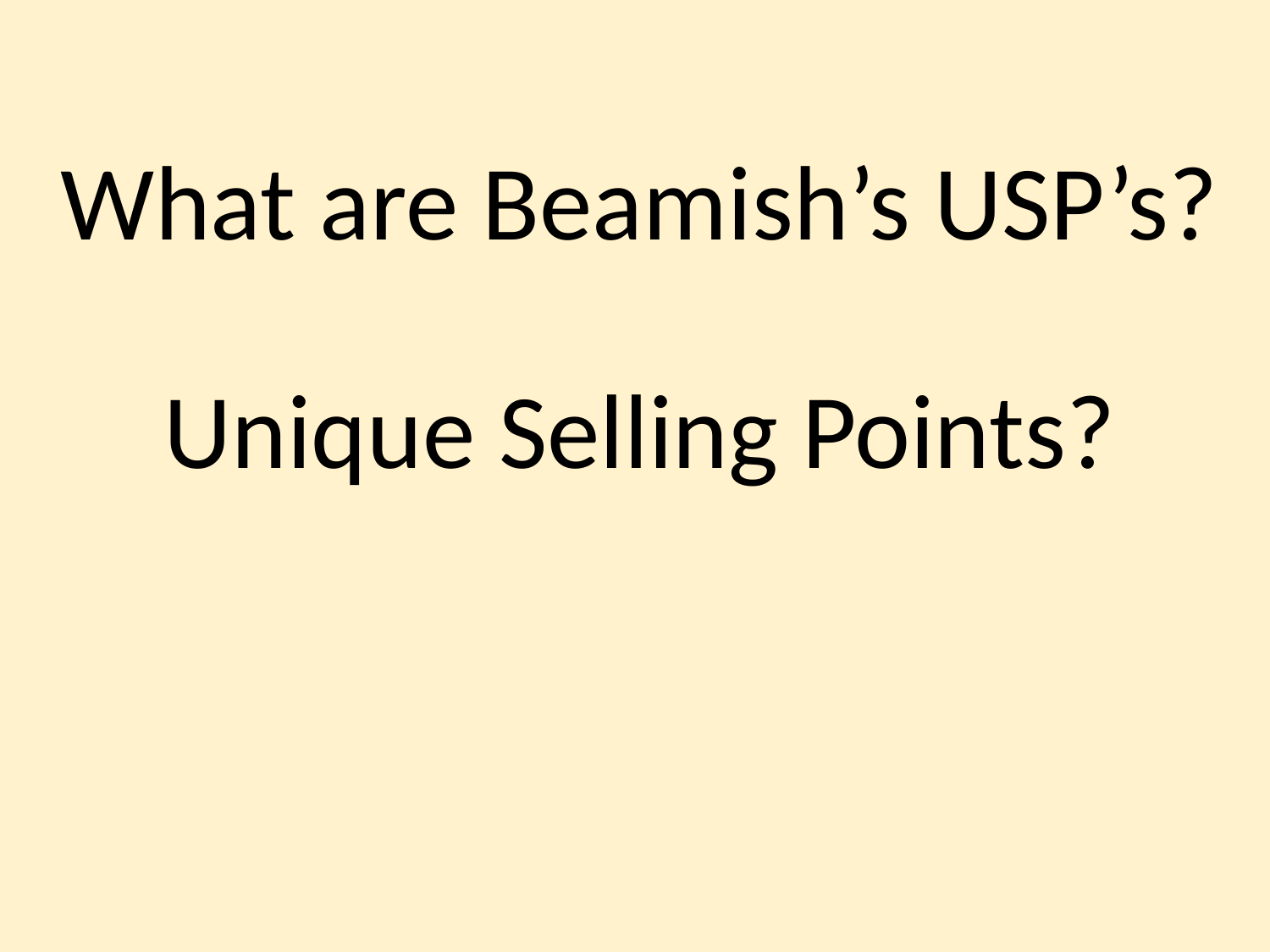

# What are Beamish’s USP’s? Unique Selling Points?